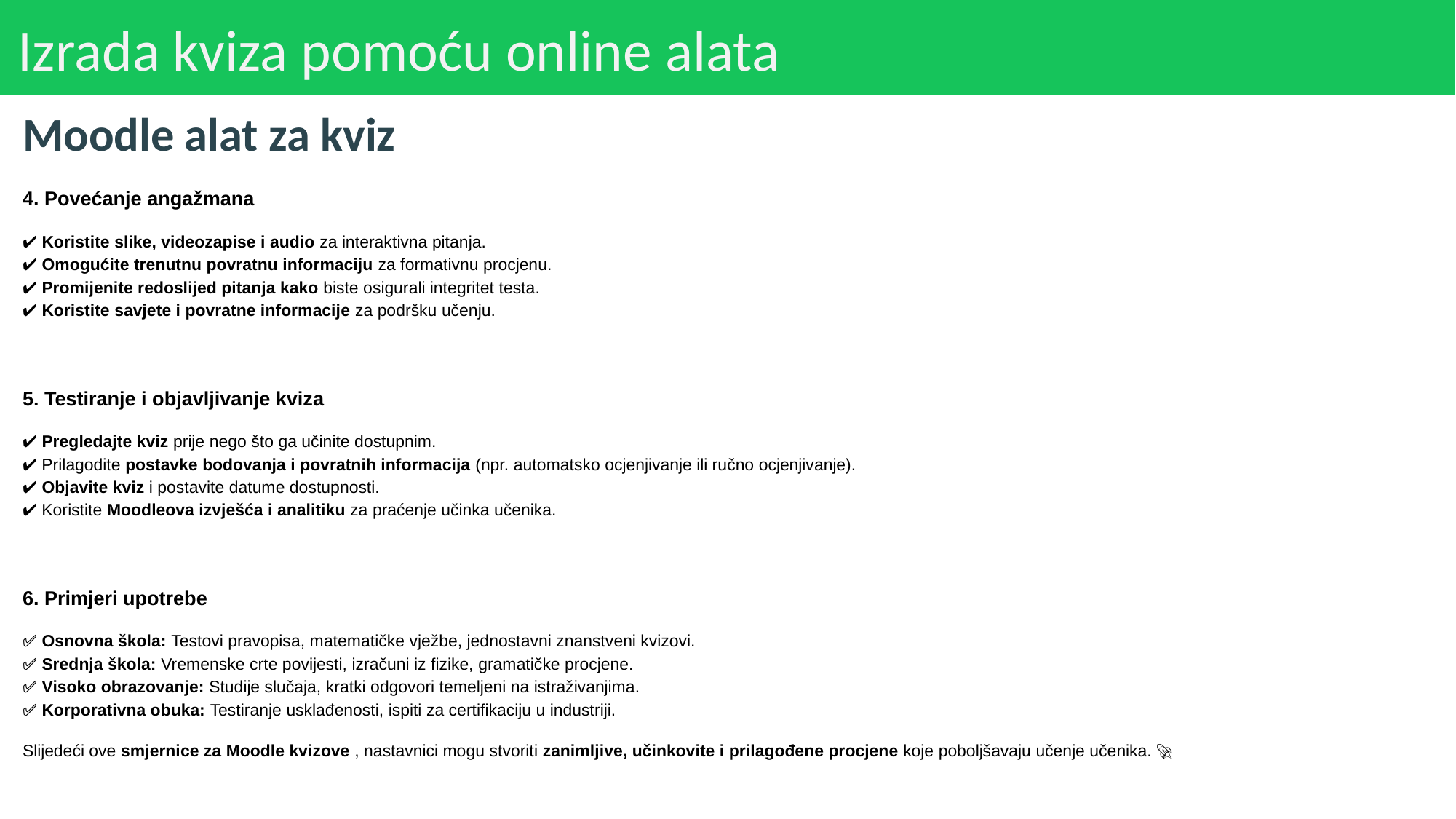

# Izrada kviza pomoću online alata
Moodle alat za kviz
4. Povećanje angažmana
✔ Koristite slike, videozapise i audio za interaktivna pitanja.
✔ Omogućite trenutnu povratnu informaciju za formativnu procjenu.
✔ Promijenite redoslijed pitanja kako biste osigurali integritet testa.
✔ Koristite savjete i povratne informacije za podršku učenju.

5. Testiranje i objavljivanje kviza
✔ Pregledajte kviz prije nego što ga učinite dostupnim.
✔ Prilagodite postavke bodovanja i povratnih informacija (npr. automatsko ocjenjivanje ili ručno ocjenjivanje).
✔ Objavite kviz i postavite datume dostupnosti.
✔ Koristite Moodleova izvješća i analitiku za praćenje učinka učenika.

6. Primjeri upotrebe
✅ Osnovna škola: Testovi pravopisa, matematičke vježbe, jednostavni znanstveni kvizovi.
✅ Srednja škola: Vremenske crte povijesti, izračuni iz fizike, gramatičke procjene.
✅ Visoko obrazovanje: Studije slučaja, kratki odgovori temeljeni na istraživanjima.
✅ Korporativna obuka: Testiranje usklađenosti, ispiti za certifikaciju u industriji.
Slijedeći ove smjernice za Moodle kvizove , nastavnici mogu stvoriti zanimljive, učinkovite i prilagođene procjene koje poboljšavaju učenje učenika. 🚀